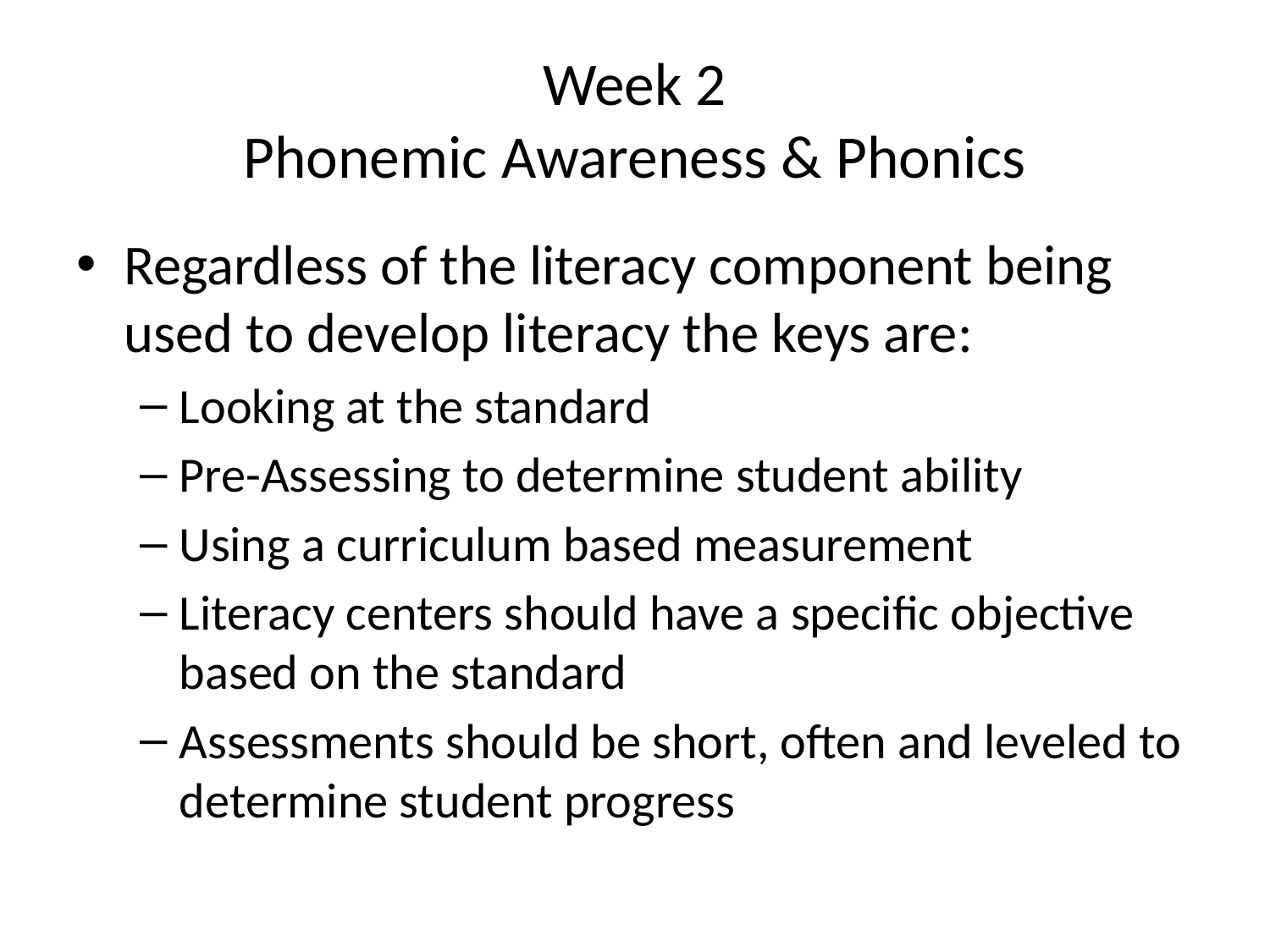

# Week 2 Phonemic Awareness & Phonics
Regardless of the literacy component being used to develop literacy the keys are:
Looking at the standard
Pre-Assessing to determine student ability
Using a curriculum based measurement
Literacy centers should have a specific objective based on the standard
Assessments should be short, often and leveled to determine student progress